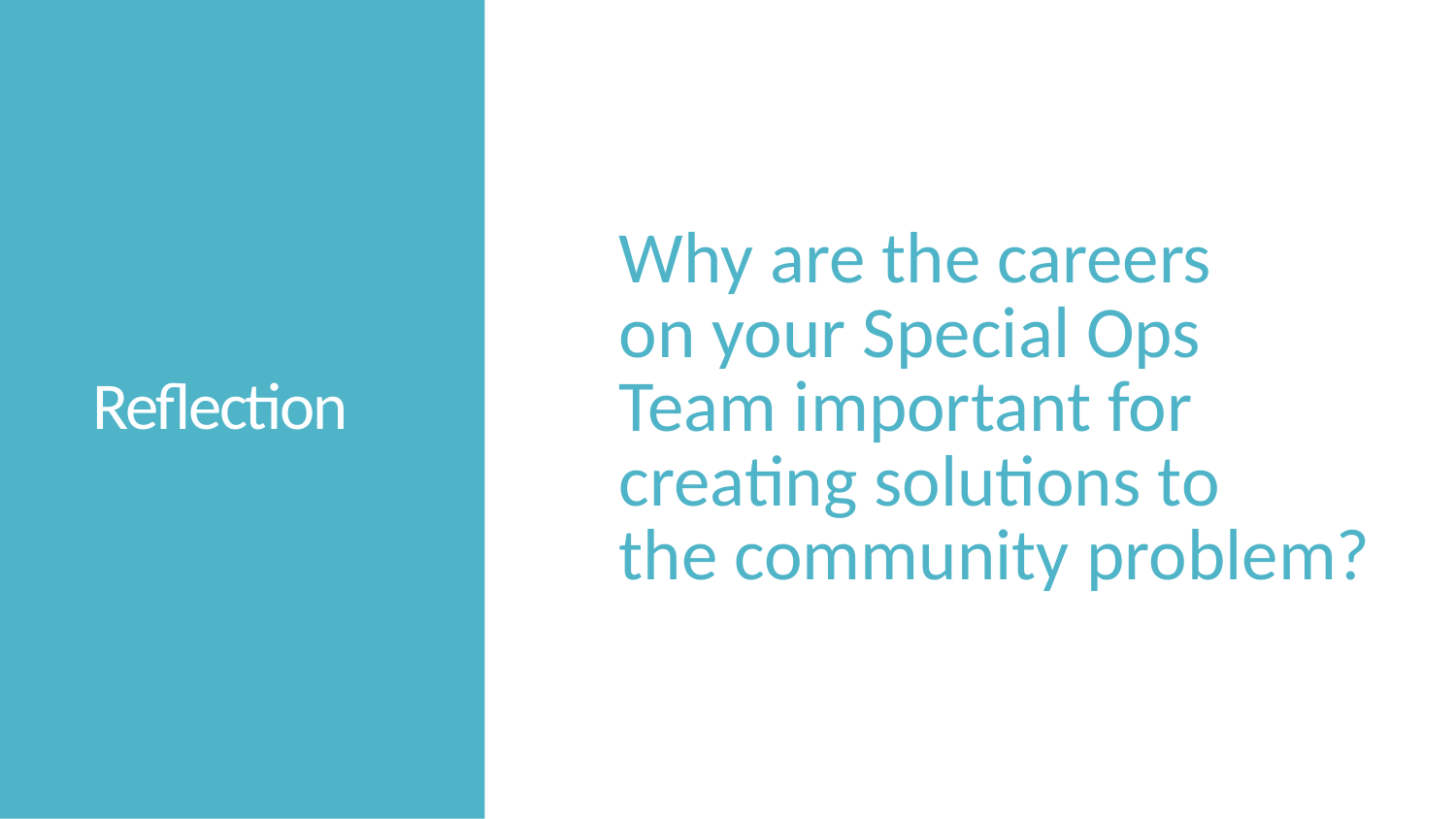

# Reflection
Why are the careers on your Special Ops Team important for
creating solutions to the community problem?​​​